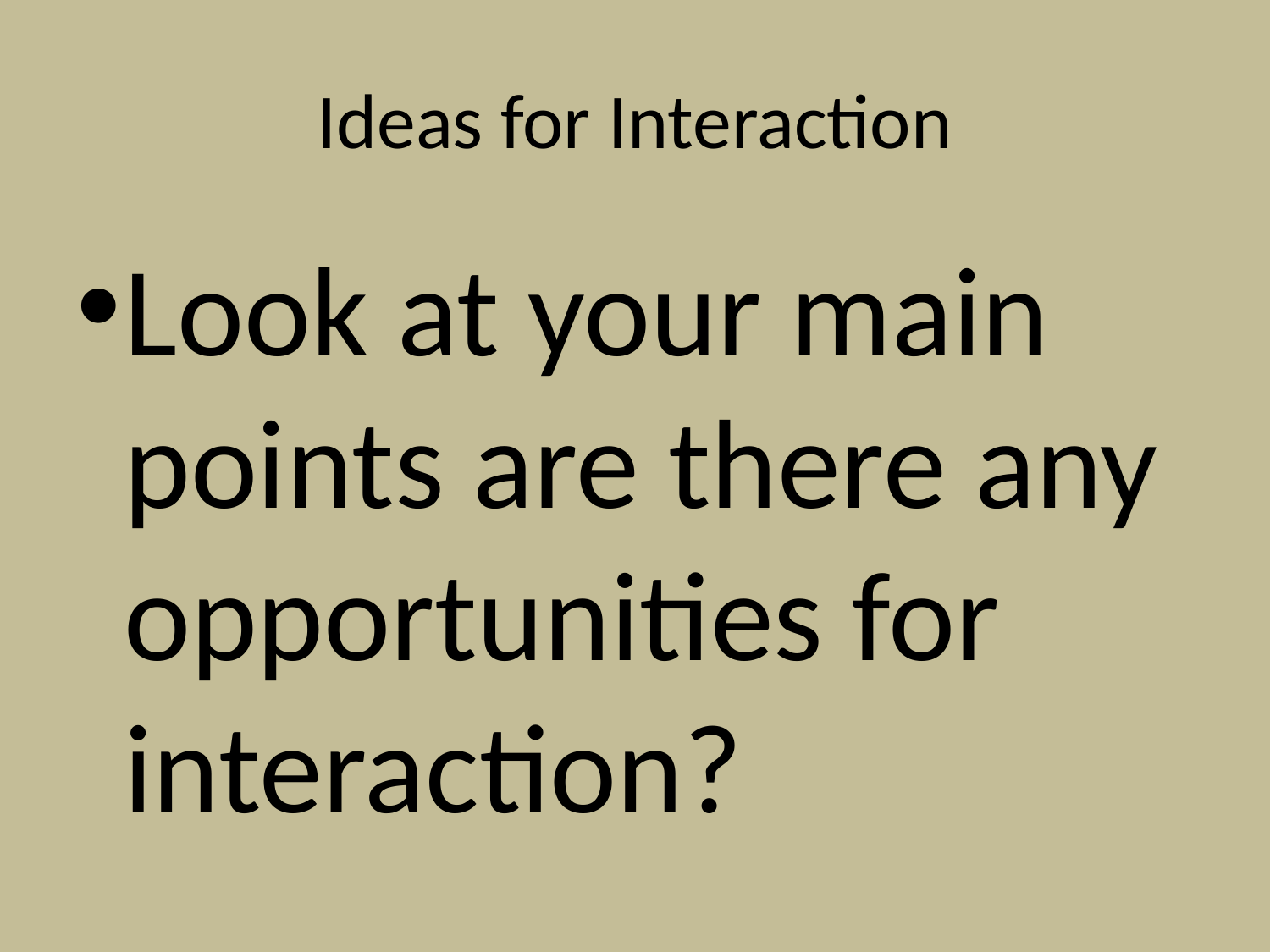

# Ideas for Interaction
Look at your main points are there any opportunities for interaction?